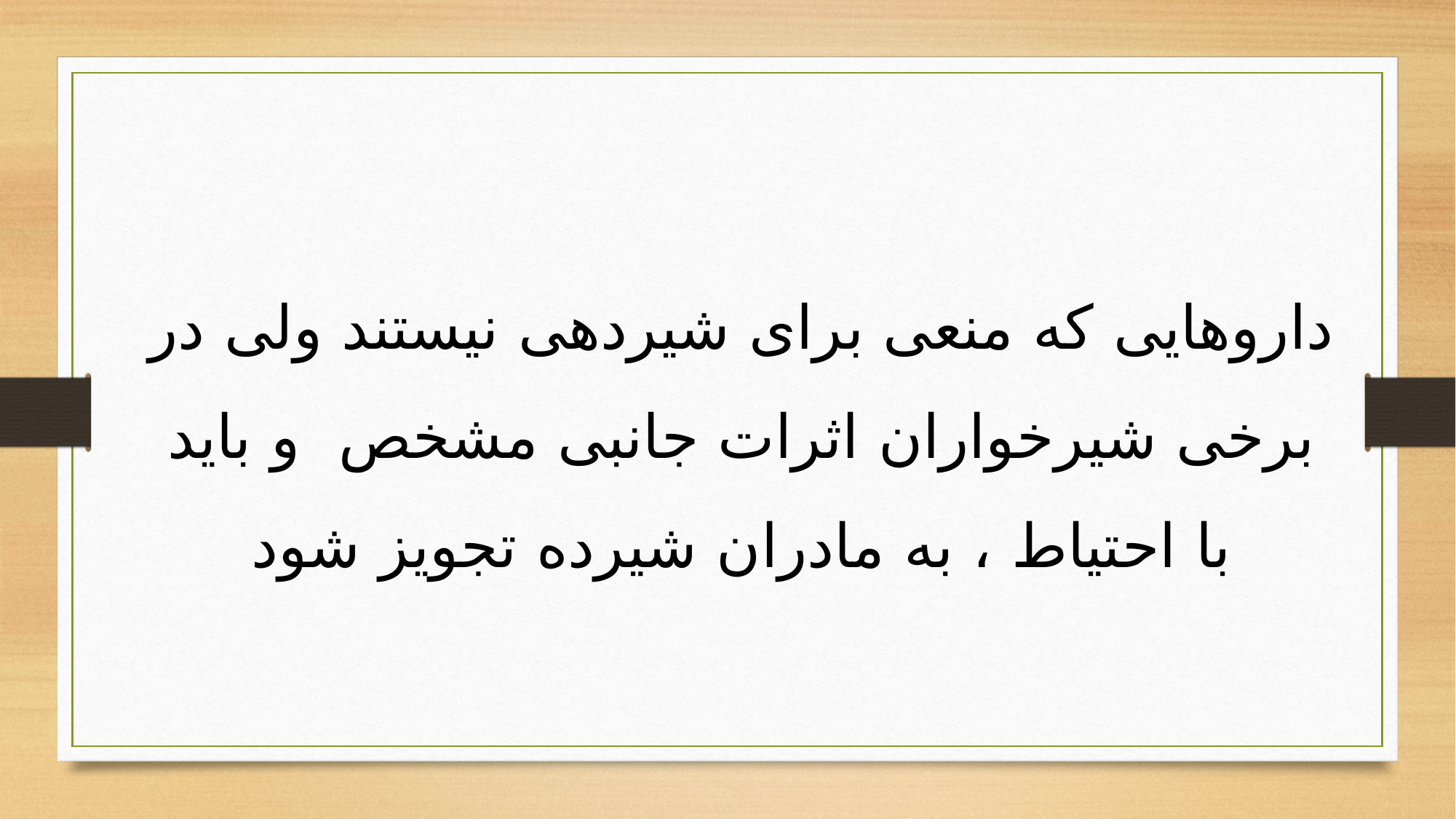

داروهايی که منعی برای شيردهی نيستند ولی در برخی شيرخواران اثرات جانبی مشخص  و بايد با احتياط ، به مادران شيرده تجويز شود